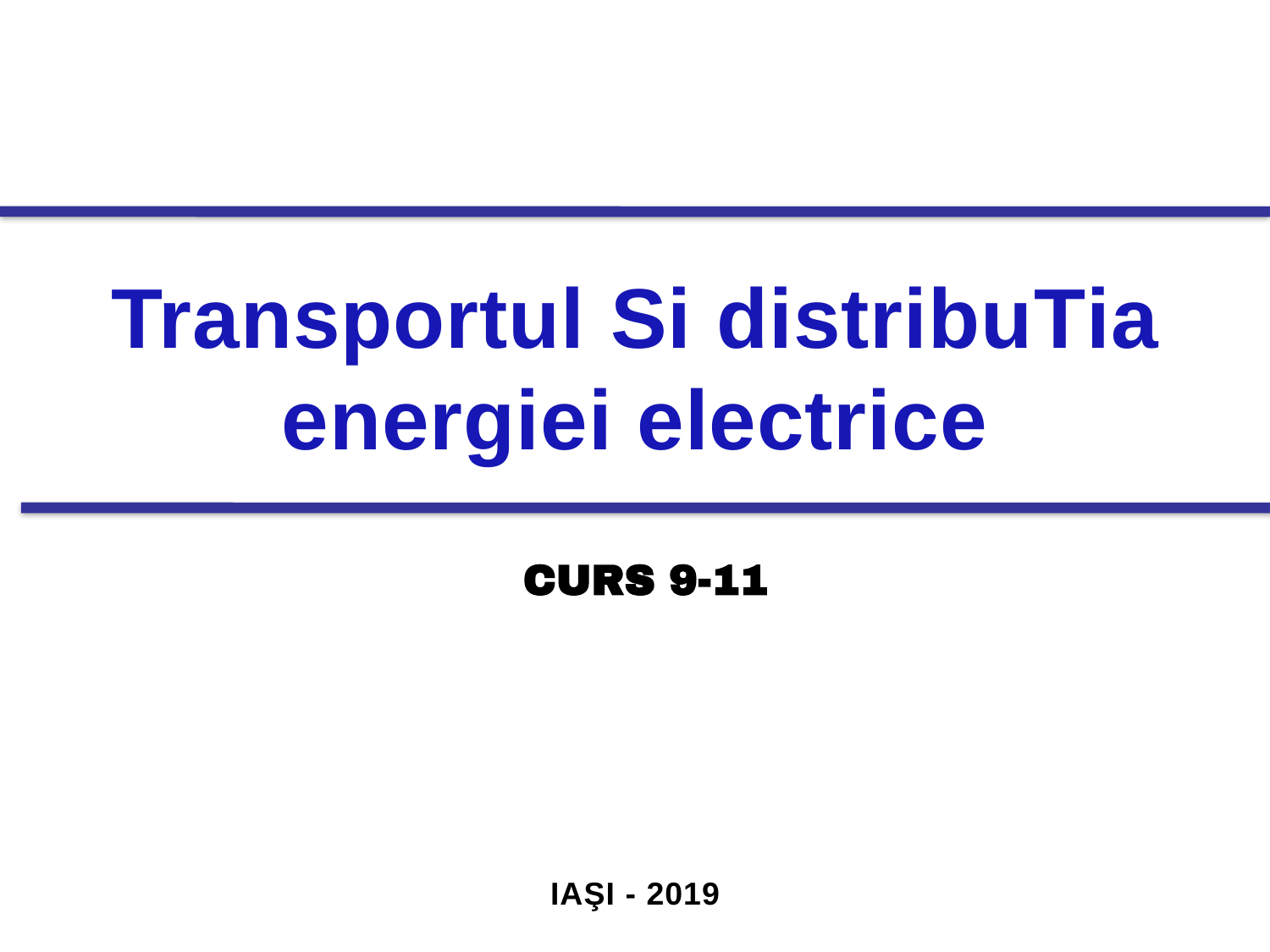

Transportul Si distribuTia energiei electrice

CURS 9-11
IAŞI - 2019